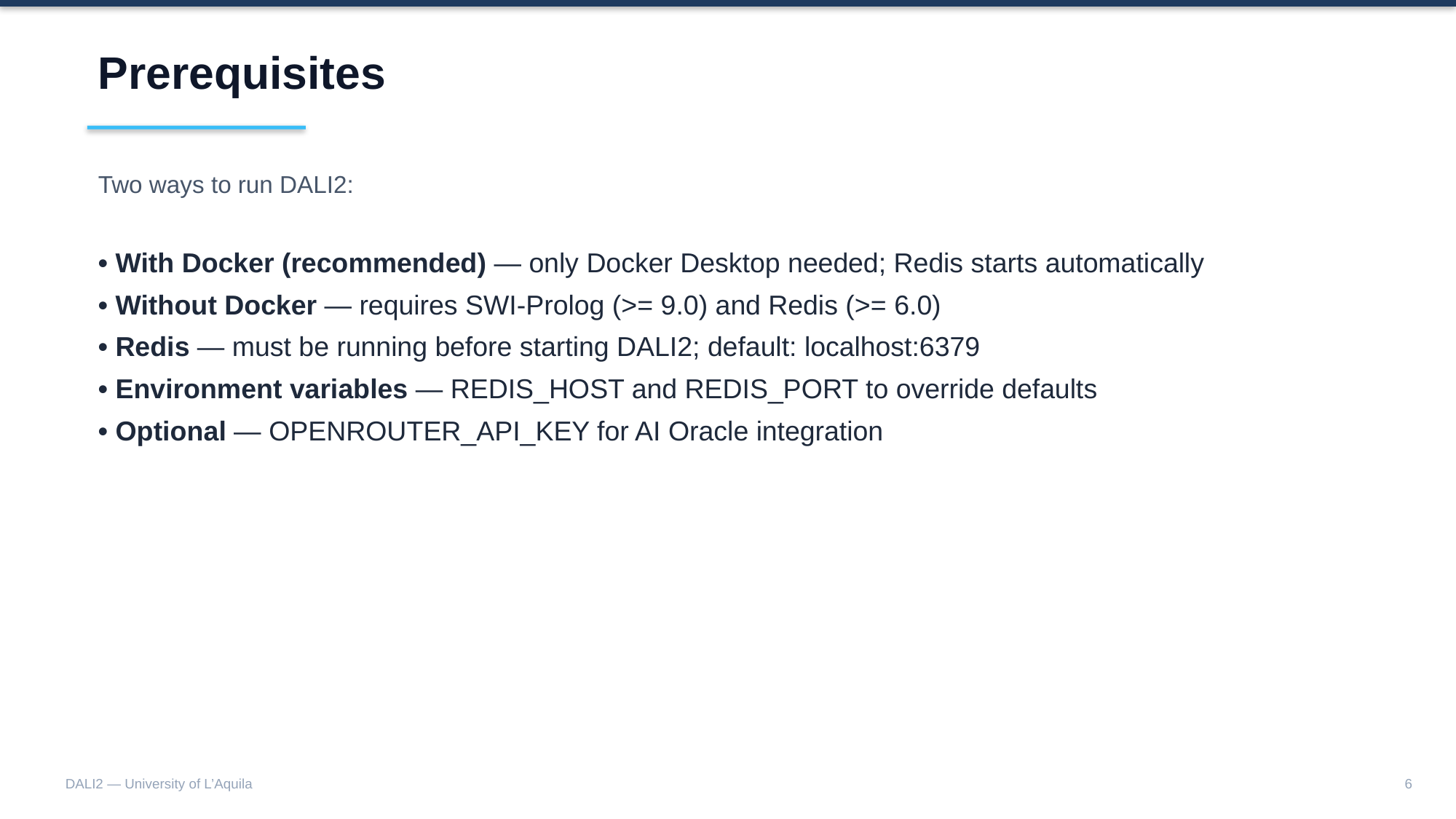

Prerequisites

Two ways to run DALI2:
• With Docker (recommended) — only Docker Desktop needed; Redis starts automatically
• Without Docker — requires SWI-Prolog (>= 9.0) and Redis (>= 6.0)
• Redis — must be running before starting DALI2; default: localhost:6379
• Environment variables — REDIS_HOST and REDIS_PORT to override defaults
• Optional — OPENROUTER_API_KEY for AI Oracle integration
DALI2 — University of L’Aquila
6